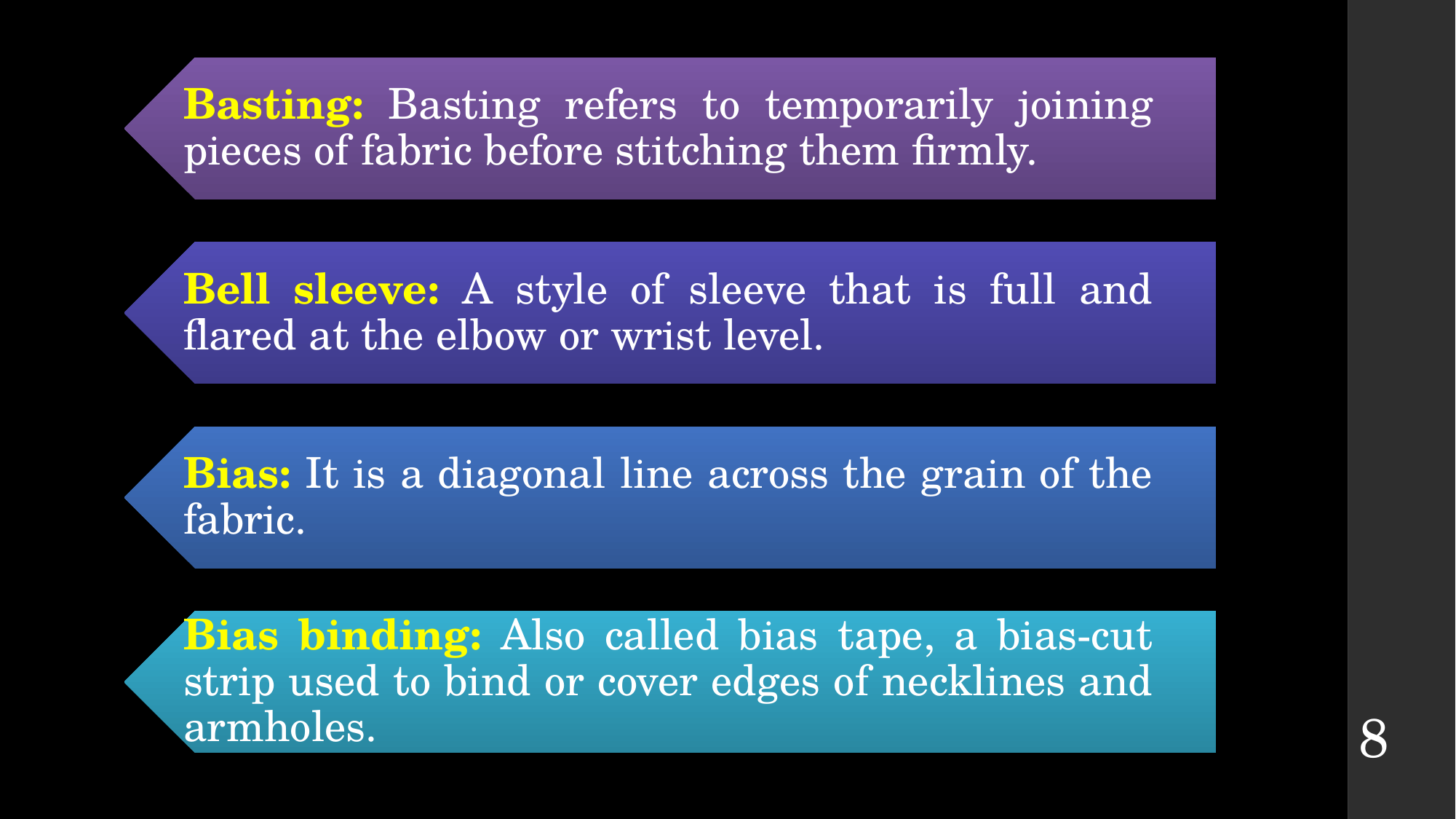

Basting: Basting refers to temporarily joining pieces of fabric before stitching them firmly.
Bell sleeve: A style of sleeve that is full and flared at the elbow or wrist level.
Bias: It is a diagonal line across the grain of the fabric.
Bias binding: Also called bias tape, a bias-cut strip used to bind or cover edges of necklines and armholes.
8